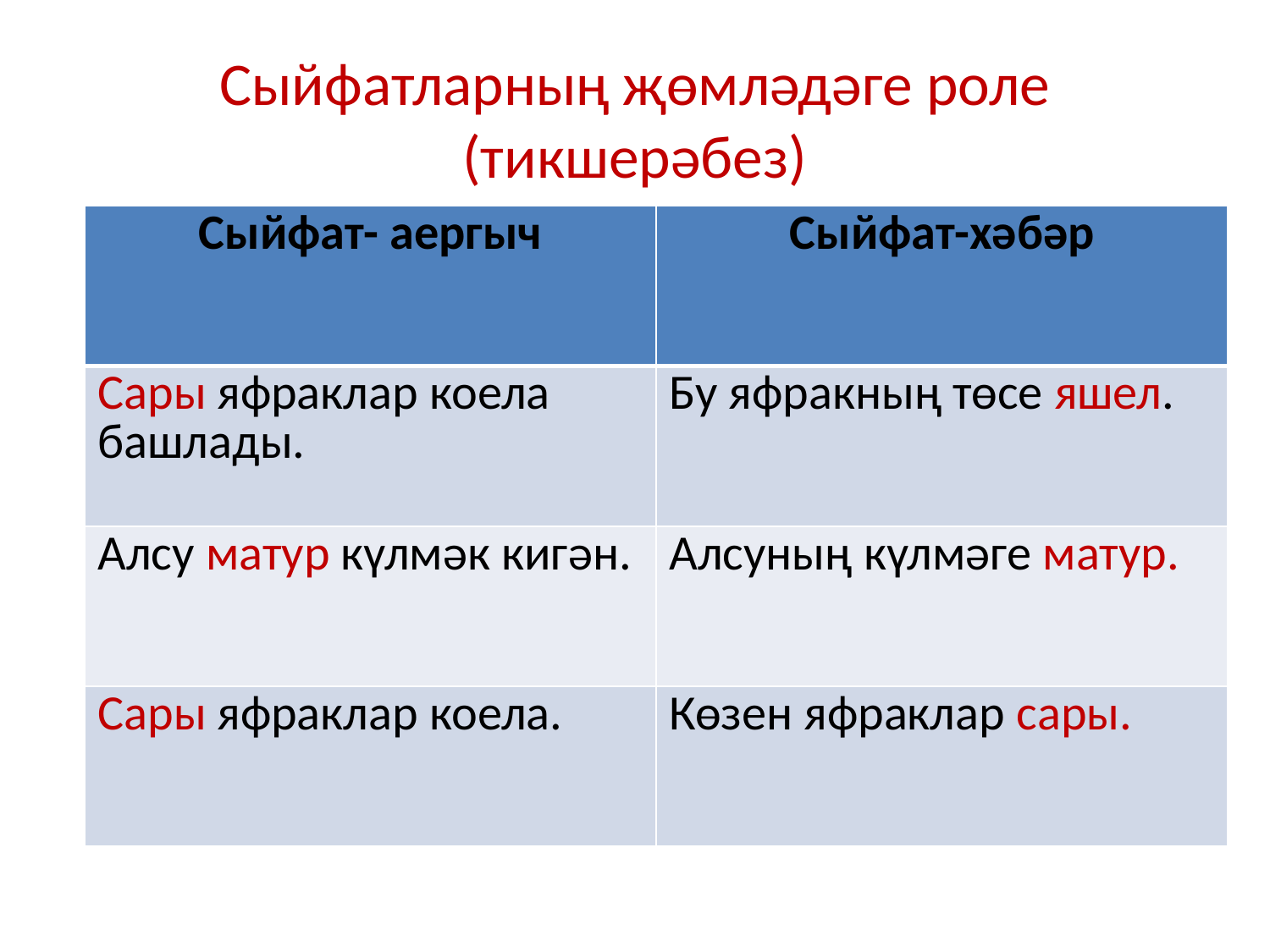

# Сыйфатларның җөмләдәге роле (тикшерәбез)
| Сыйфат- аергыч | Сыйфат-хәбәр |
| --- | --- |
| Сары яфраклар коела башлады. | Бу яфракның төсе яшел. |
| Алсу матур күлмәк кигән. | Алсуның күлмәге матур. |
| Сары яфраклар коела. | Көзен яфраклар сары. |